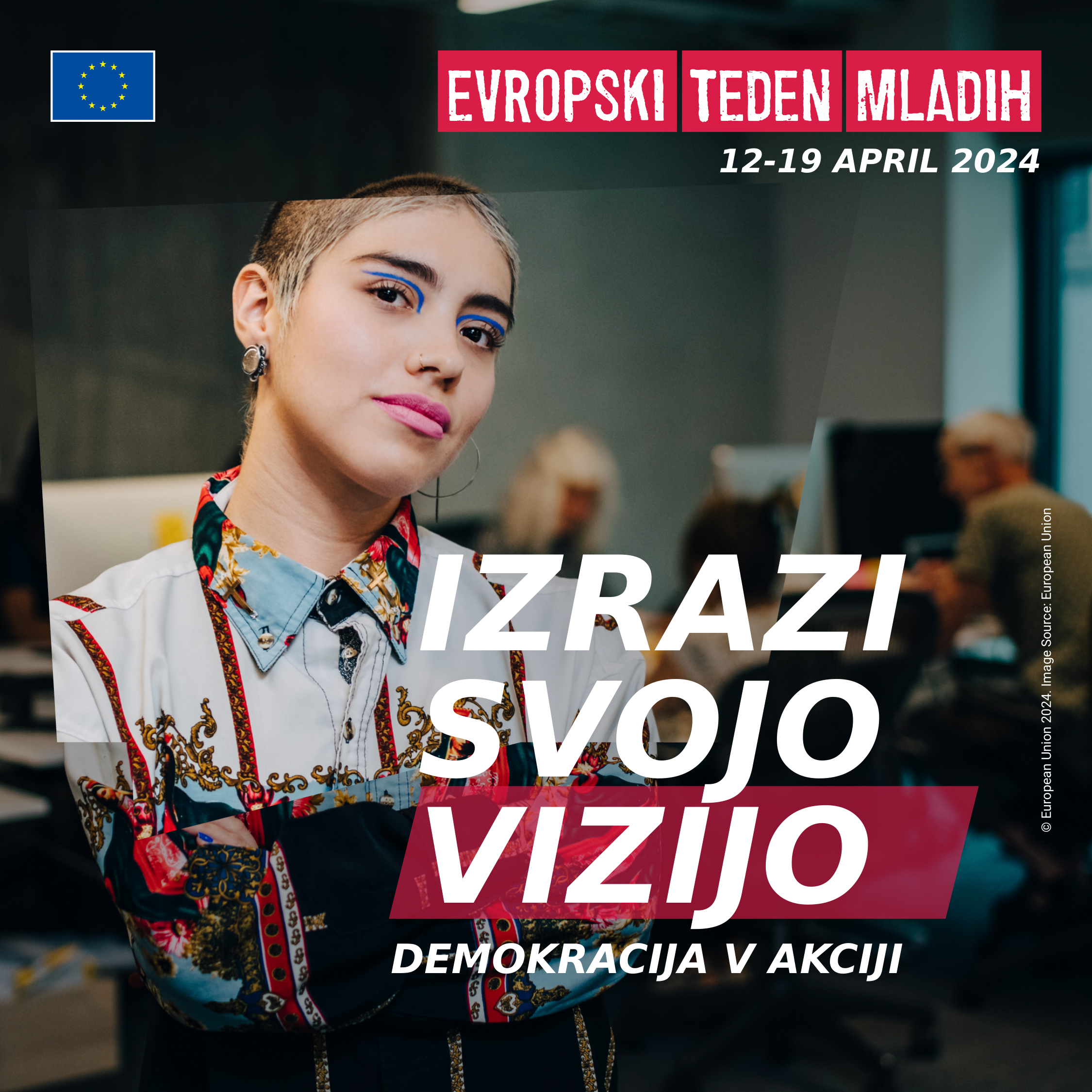

IZRAZI SVOJO
VIZIJO
© European Union 2024. Image Source: European Union

DEMOKRACIJA V AKCIJI